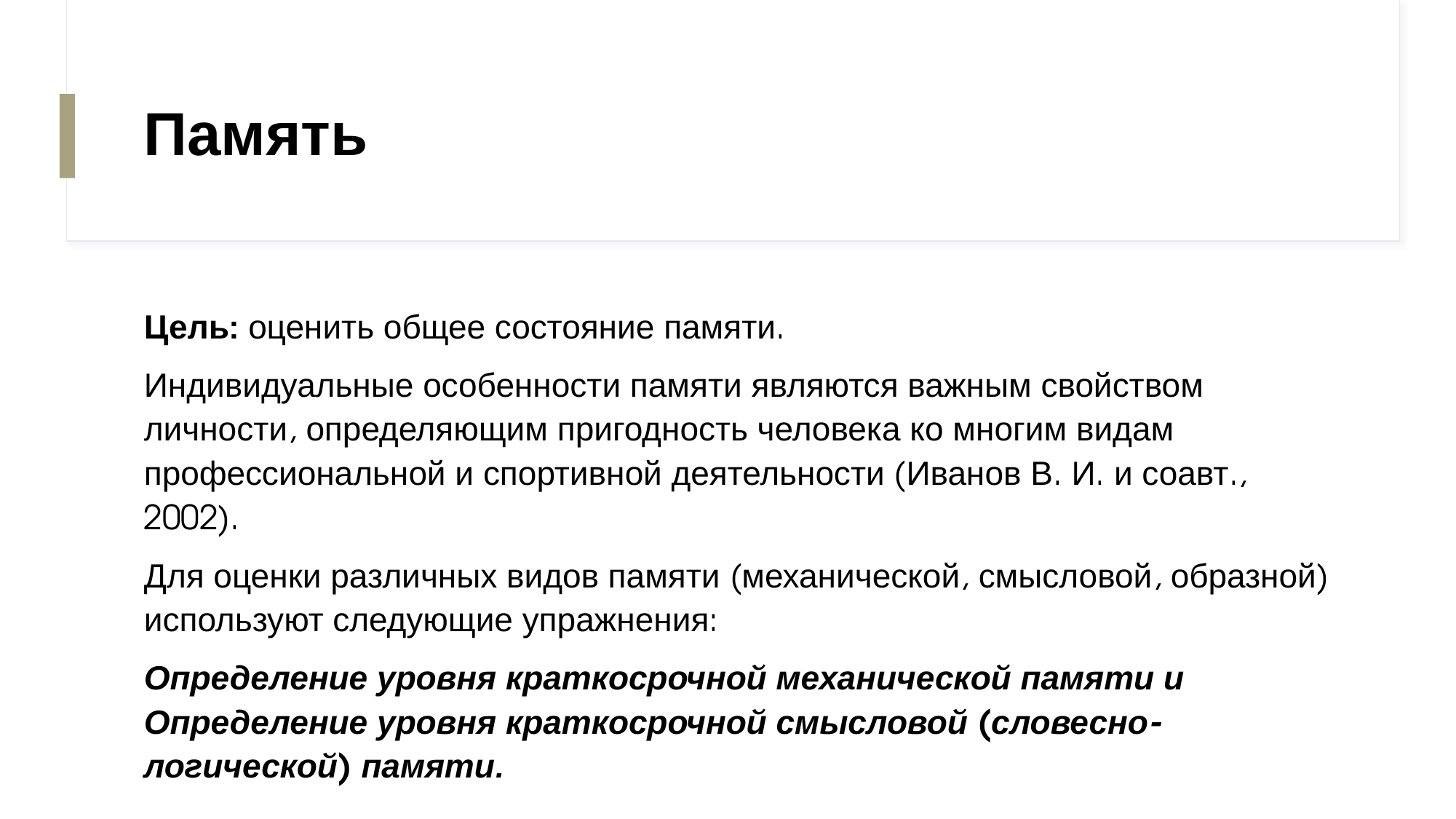

# Память
Цель: оценить общее состояние памяти.
Индивидуальные особенности памяти являются важным свойством личности, определяющим пригодность человека ко многим видам профессиональной и спортивной деятельности (Иванов В. И. и соавт., 2002).
Для оценки различных видов памяти (механической, смысловой, образной) используют следующие упражнения:
Определение уровня краткосрочной механической памяти и Определение уровня краткосрочной смысловой (словесно-логической) памяти.